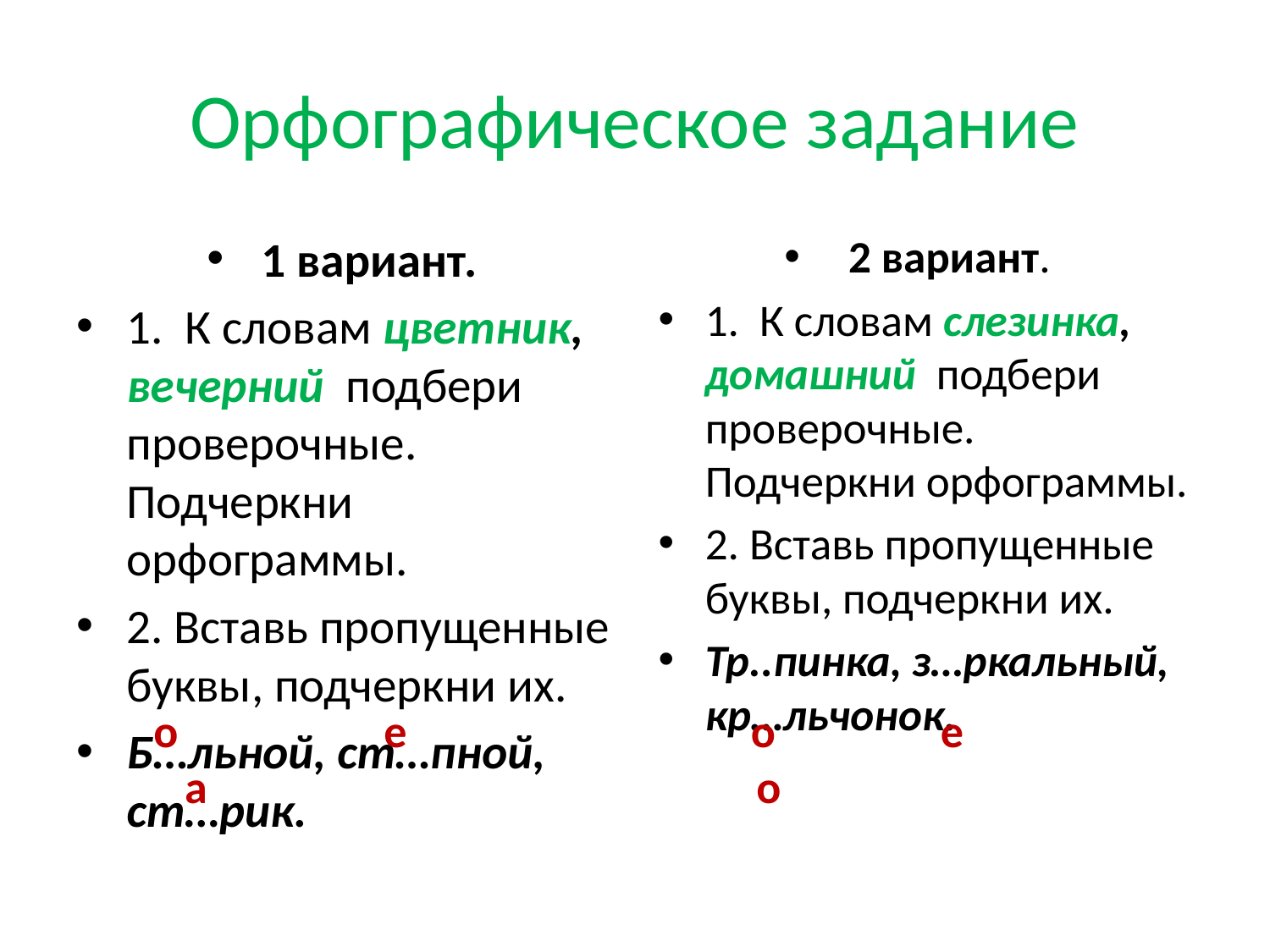

# Орфографическое задание
1 вариант.
1.  К словам цветник, вечерний  подбери проверочные. Подчеркни орфограммы.
2. Вставь пропущенные буквы, подчеркни их.
Б…льной, ст…пной, ст…рик.
2 вариант.
1.  К словам слезинка, домашний  подбери проверочные. Подчеркни орфограммы.
2. Вставь пропущенные буквы, подчеркни их.
Тр..пинка, з…ркальный, кр…льчонок.

о
о
е
е
о
а